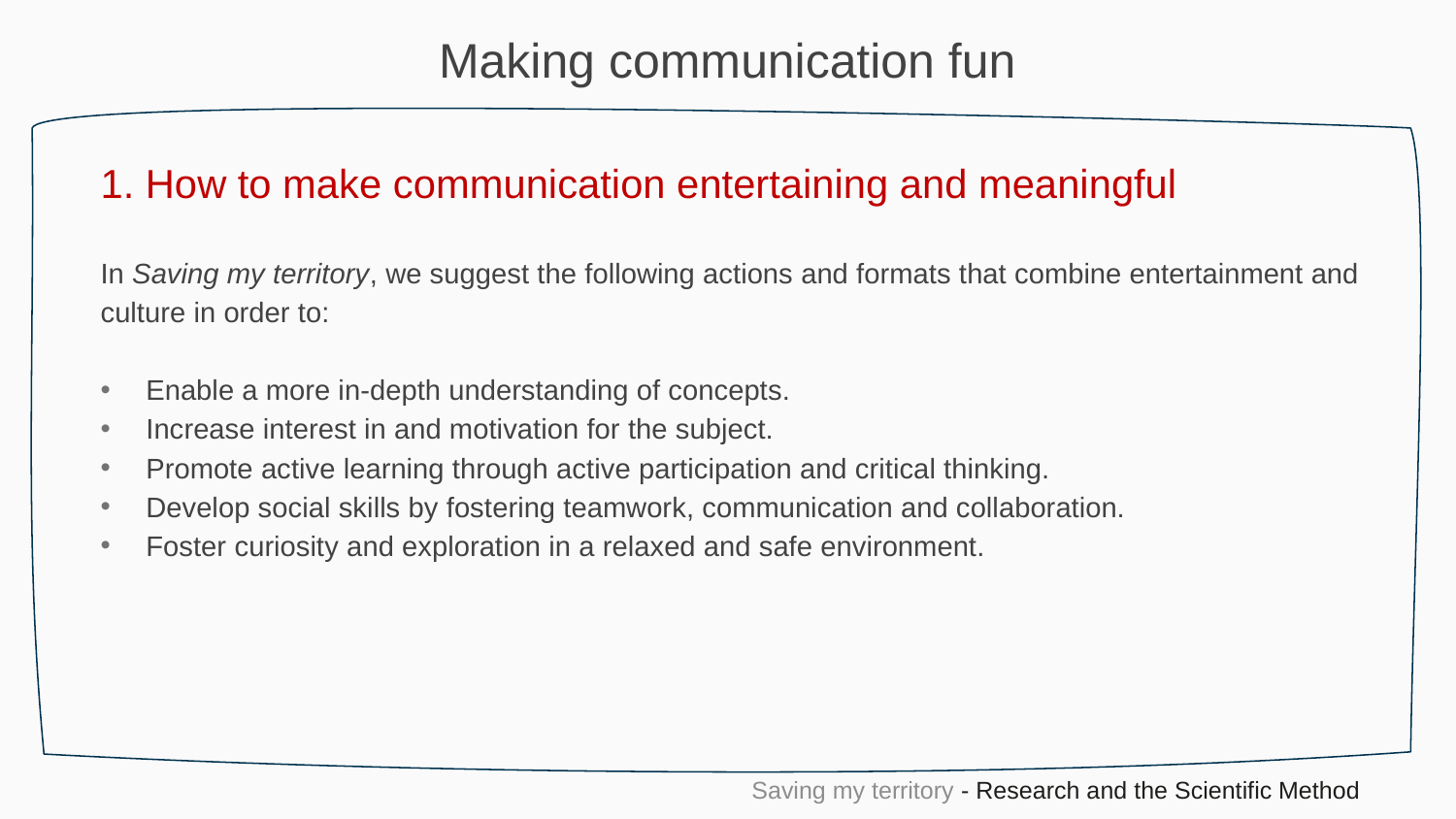

Making communication fun

1. How to make communication entertaining and meaningful
In Saving my territory, we suggest the following actions and formats that combine entertainment and culture in order to:

Enable a more in-depth understanding of concepts.
Increase interest in and motivation for the subject.
Promote active learning through active participation and critical thinking.
Develop social skills by fostering teamwork, communication and collaboration.
Foster curiosity and exploration in a relaxed and safe environment.

Saving my territory - Research and the Scientific Method